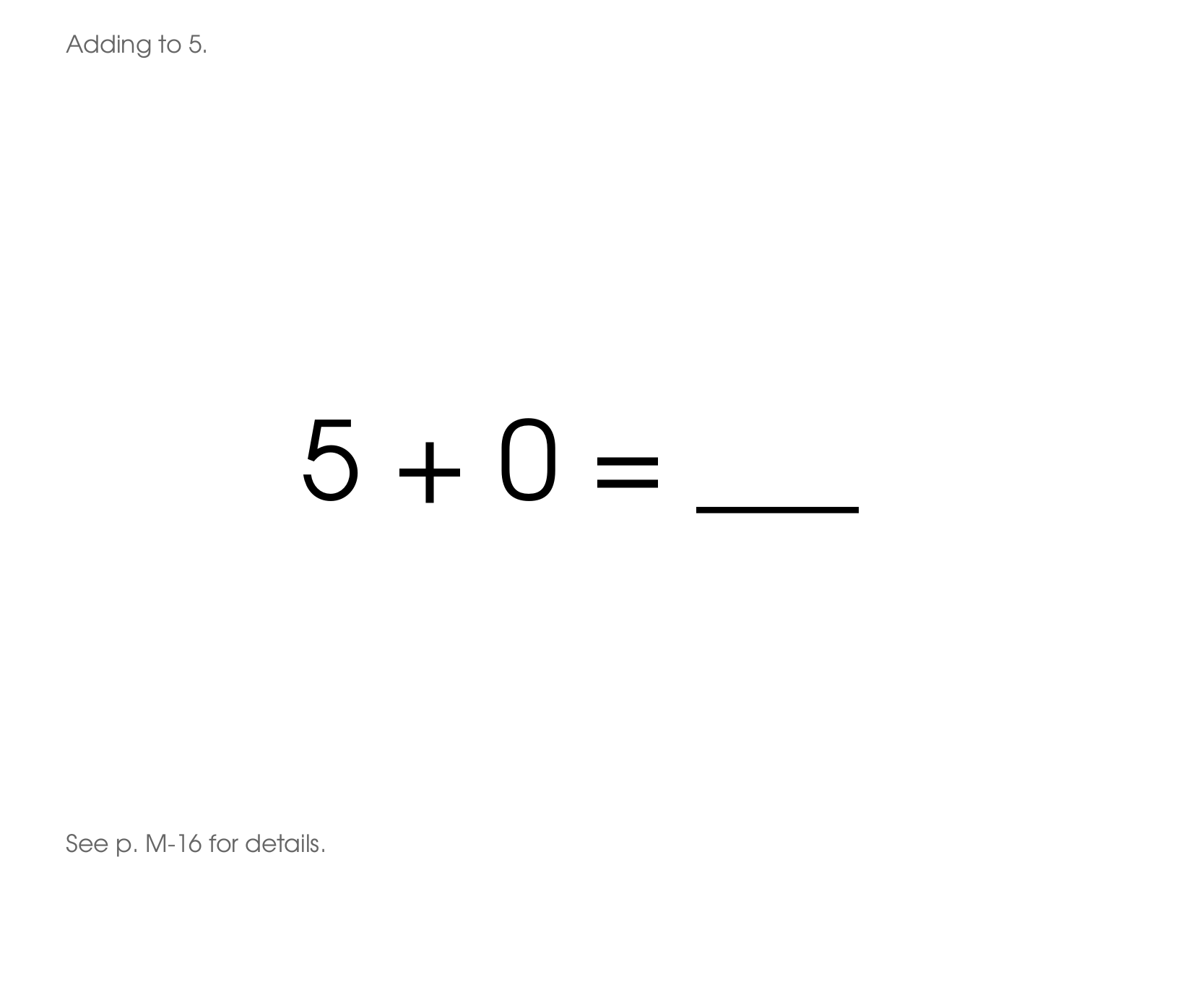

Adding to 5.
5 + 0 = ___
See p. M-16 for details.